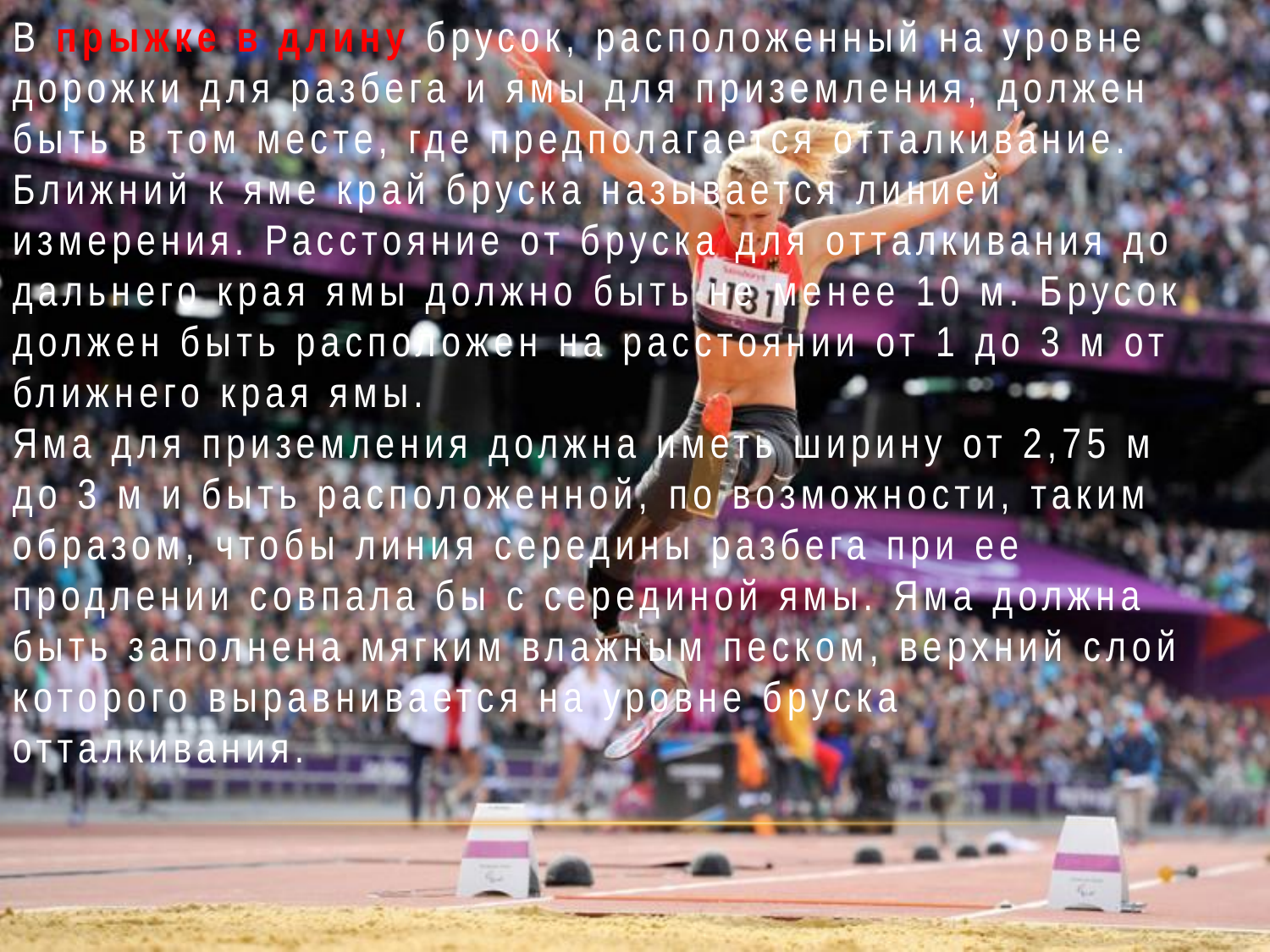

В прыжке в длину брусок, расположенный на уровне дорожки для разбега и ямы для приземления, должен быть в том месте, где предполагается отталкивание. Ближний к яме край бруска называется линией измерения. Расстояние от бруска для отталкивания до дальнего края ямы должно быть не менее 10 м. Брусок должен быть расположен на расстоянии от 1 до 3 м от ближнего края ямы.
Яма для приземления должна иметь ширину от 2,75 м до 3 м и быть расположенной, по возможности, таким образом, чтобы линия середины разбега при ее продлении совпала бы с серединой ямы. Яма должна быть заполнена мягким влажным песком, верхний слой которого выравнивается на уровне бруска отталкивания.